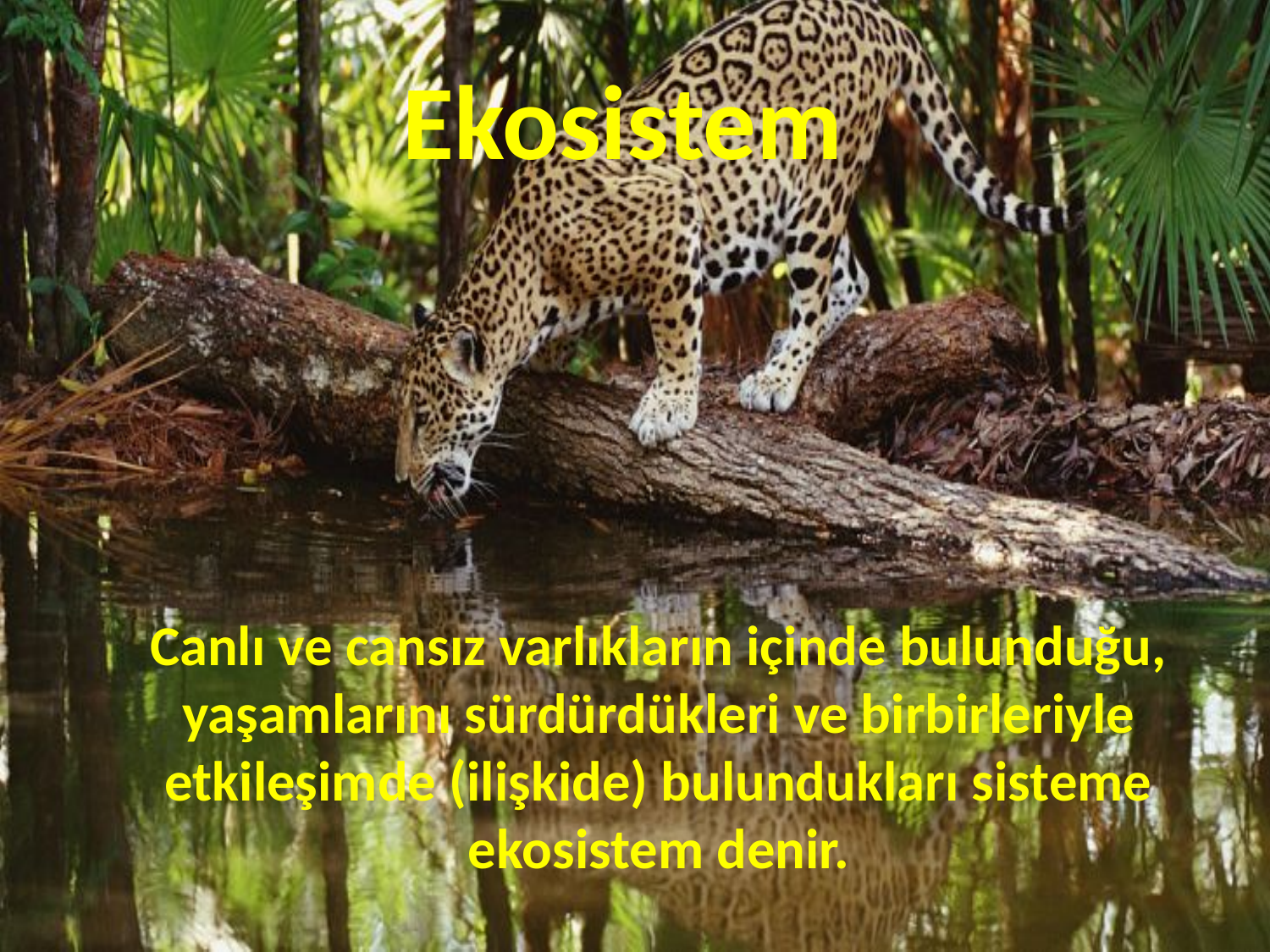

# Ekosistem
	Canlı ve cansız varlıkların içinde bulunduğu, yaşamlarını sürdürdükleri ve birbirleriyle etkileşimde (ilişkide) bulundukları sisteme ekosistem denir.